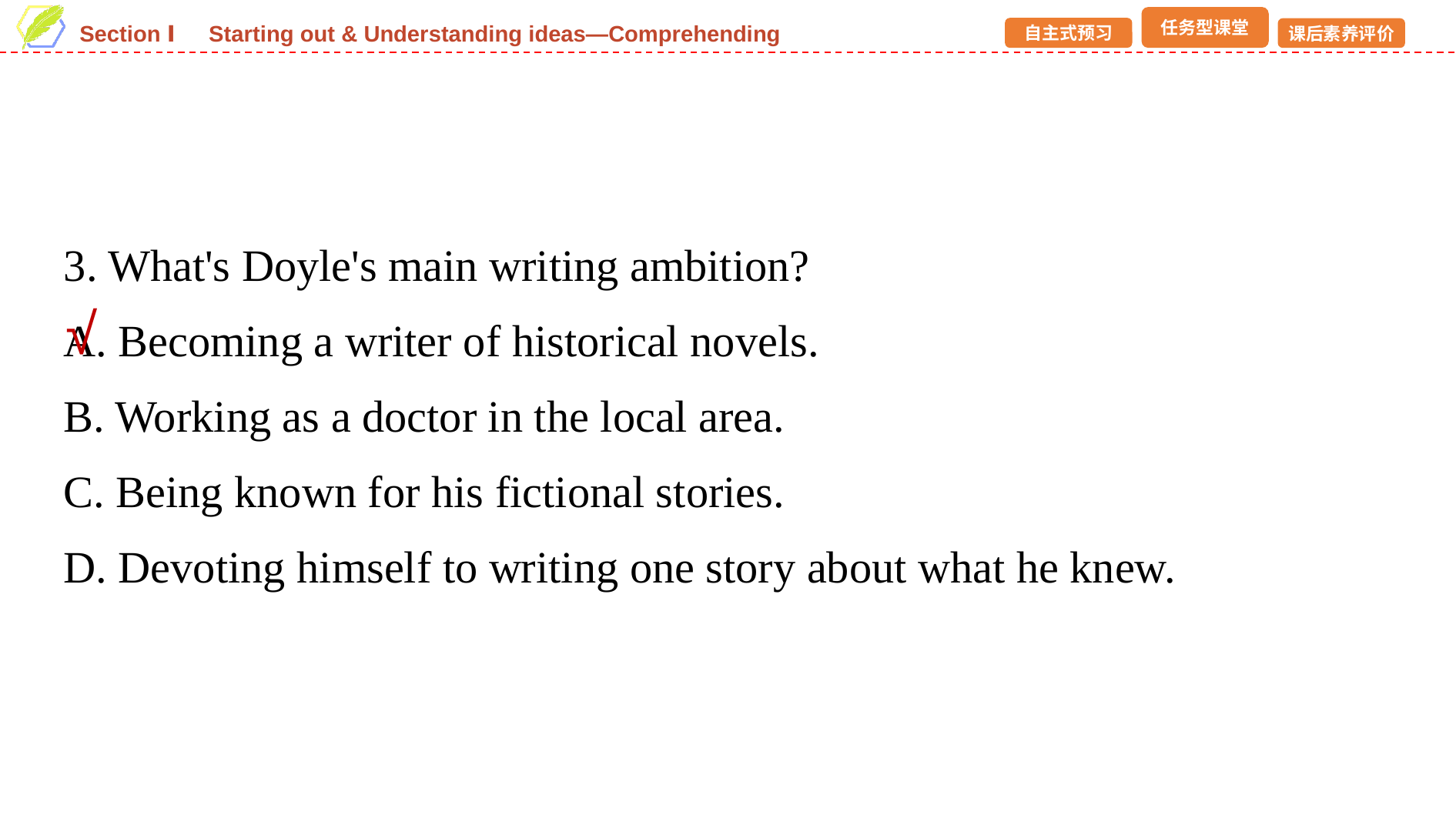

3. What's Doyle's main writing ambition?
A. Becoming a writer of historical novels.
B. Working as a doctor in the local area.
C. Being known for his fictional stories.
D. Devoting himself to writing one story about what he knew.
√